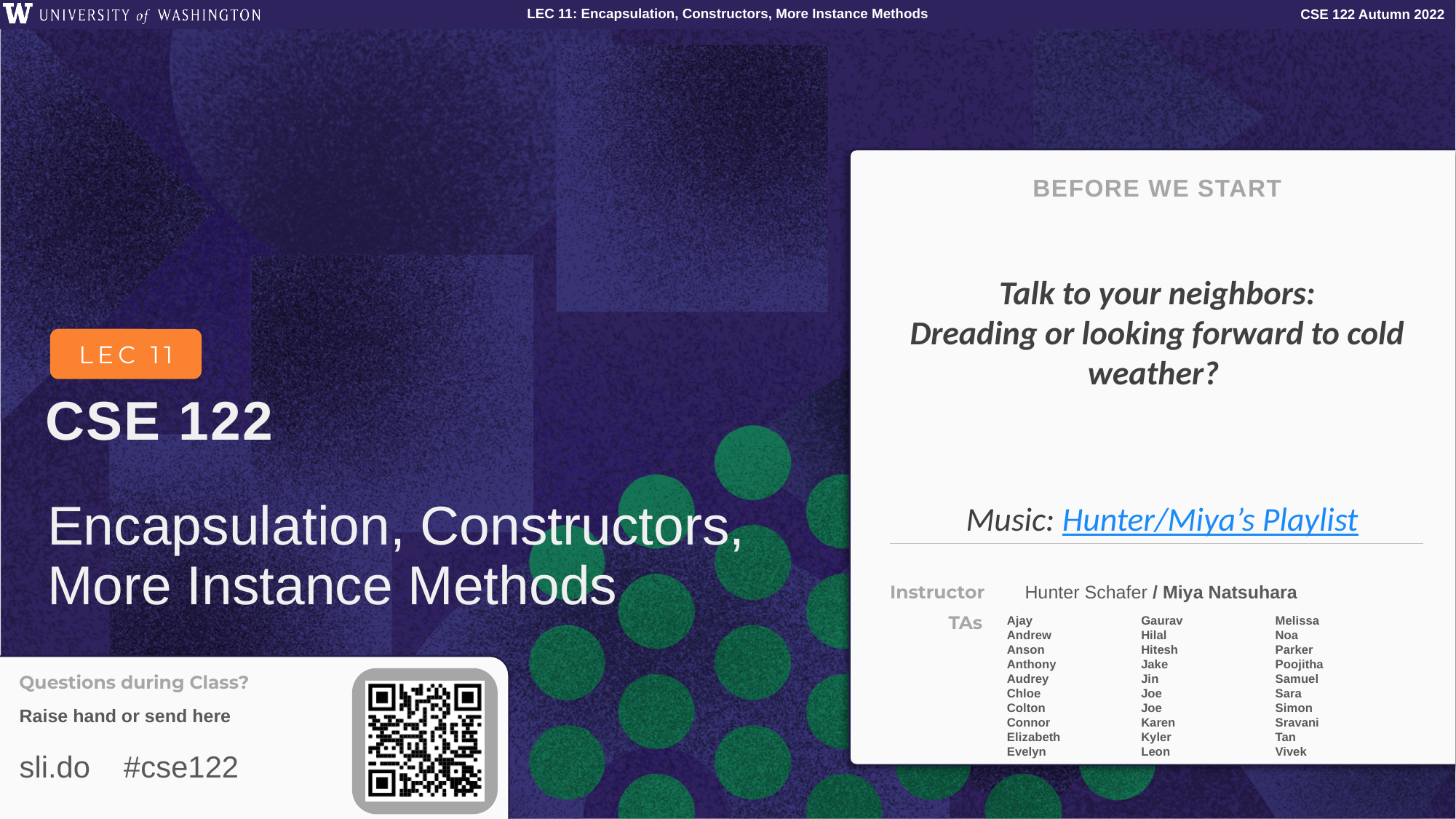

BEFORE WE START
Talk to your neighbors:
Dreading or looking forward to cold weather?
# Encapsulation, Constructors, More Instance Methods
Music: Hunter/Miya’s Playlist